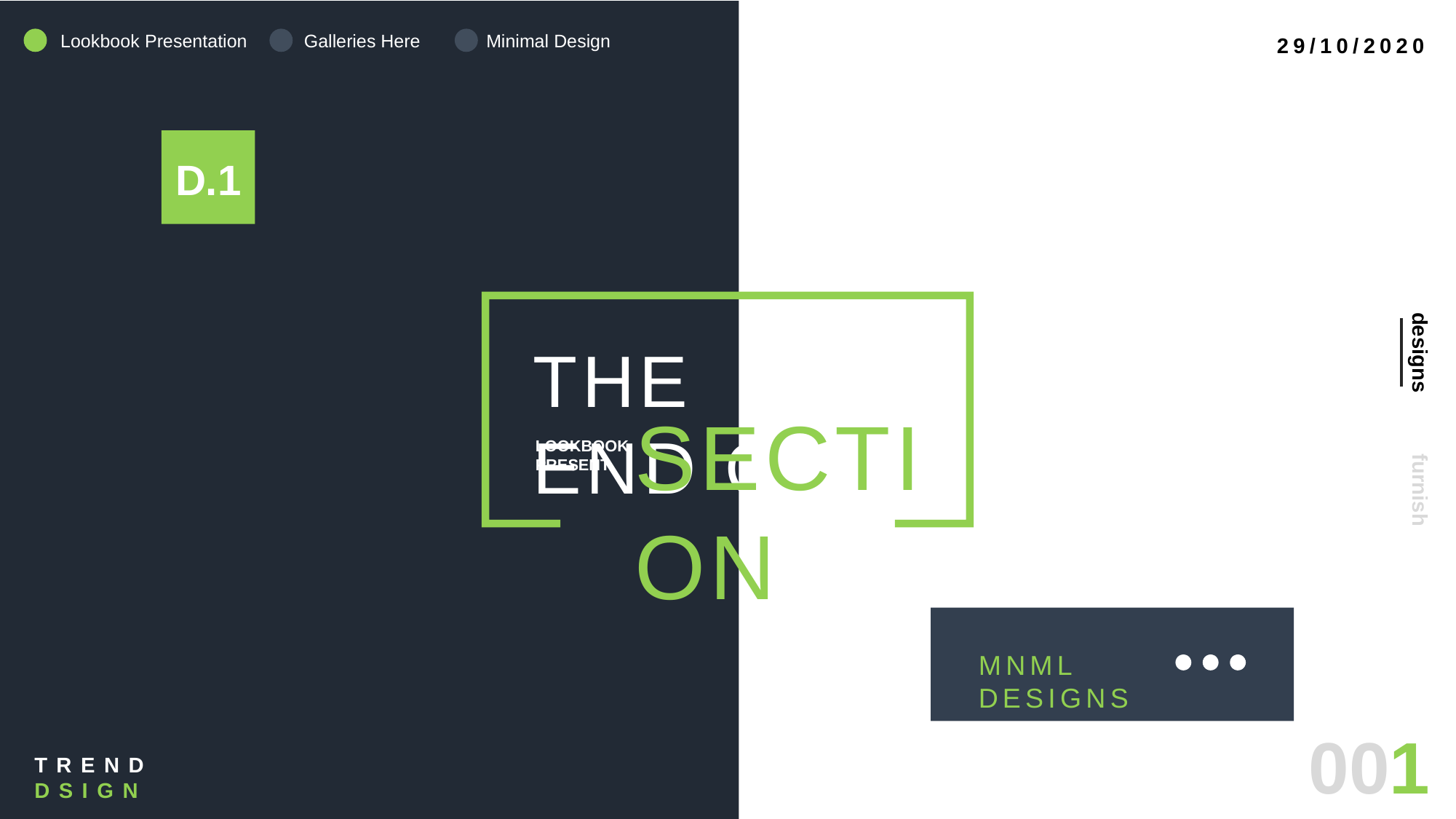

29/10/2020

Lookbook Presentation
Galleries Here
Minimal Design

D.1

THE END OF
designs
SECTION
LOOKBOOK PRESENT
furnish

MNML DESIGNS

001
TRENDDSIGN